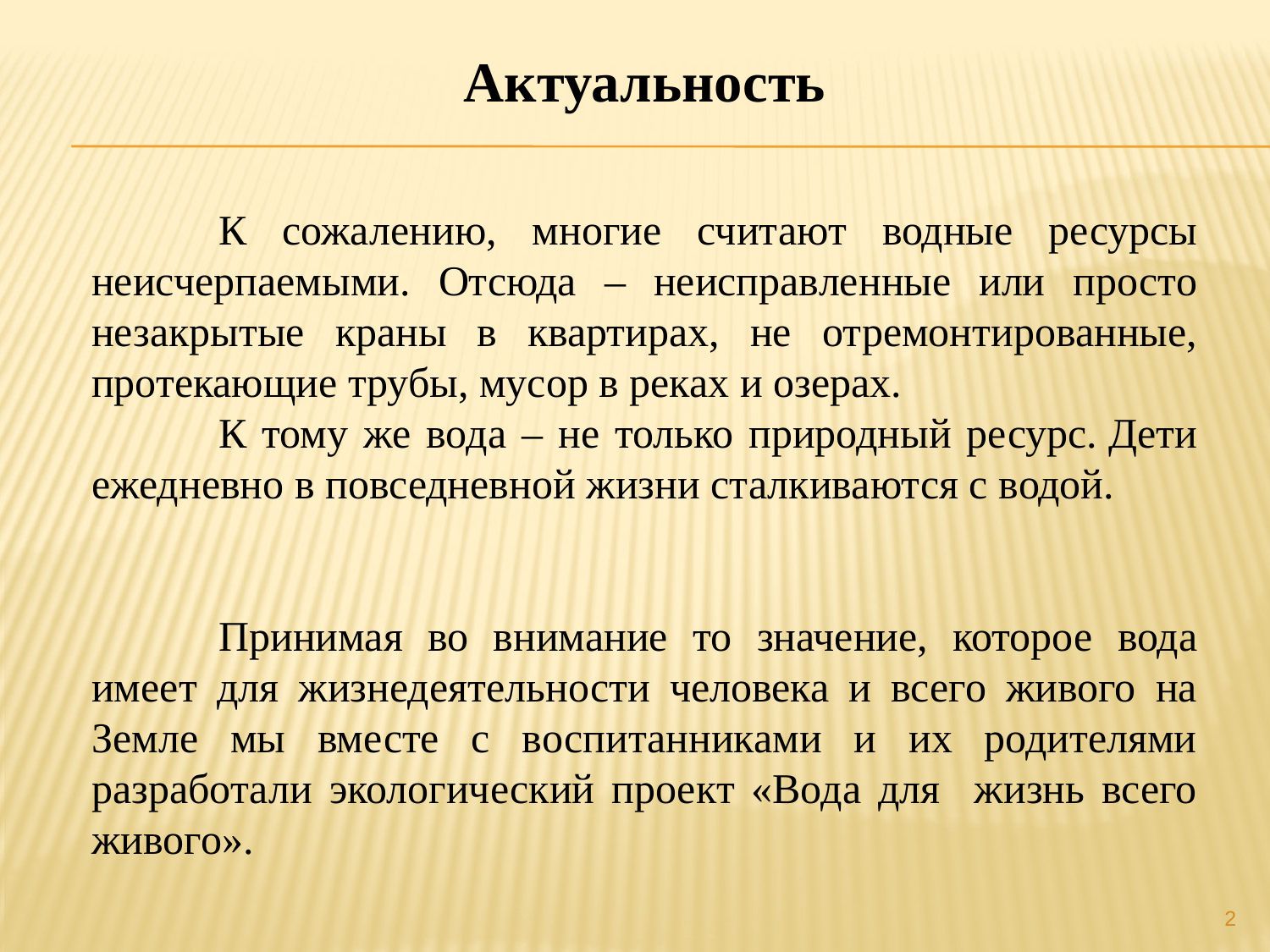

#
Актуальность

	К сожалению, многие считают водные ресурсы неисчерпаемыми. Отсюда – неисправленные или просто незакрытые краны в квартирах, не отремонтированные, протекающие трубы, мусор в реках и озерах.
	К тому же вода – не только природный ресурс. Дети ежедневно в повседневной жизни сталкиваются с водой.

	Принимая во внимание то значение, которое вода имеет для жизнедеятельности человека и всего живого на Земле мы вместе с воспитанниками и их родителями разработали экологический проект «Вода для  жизнь всего живого».

2